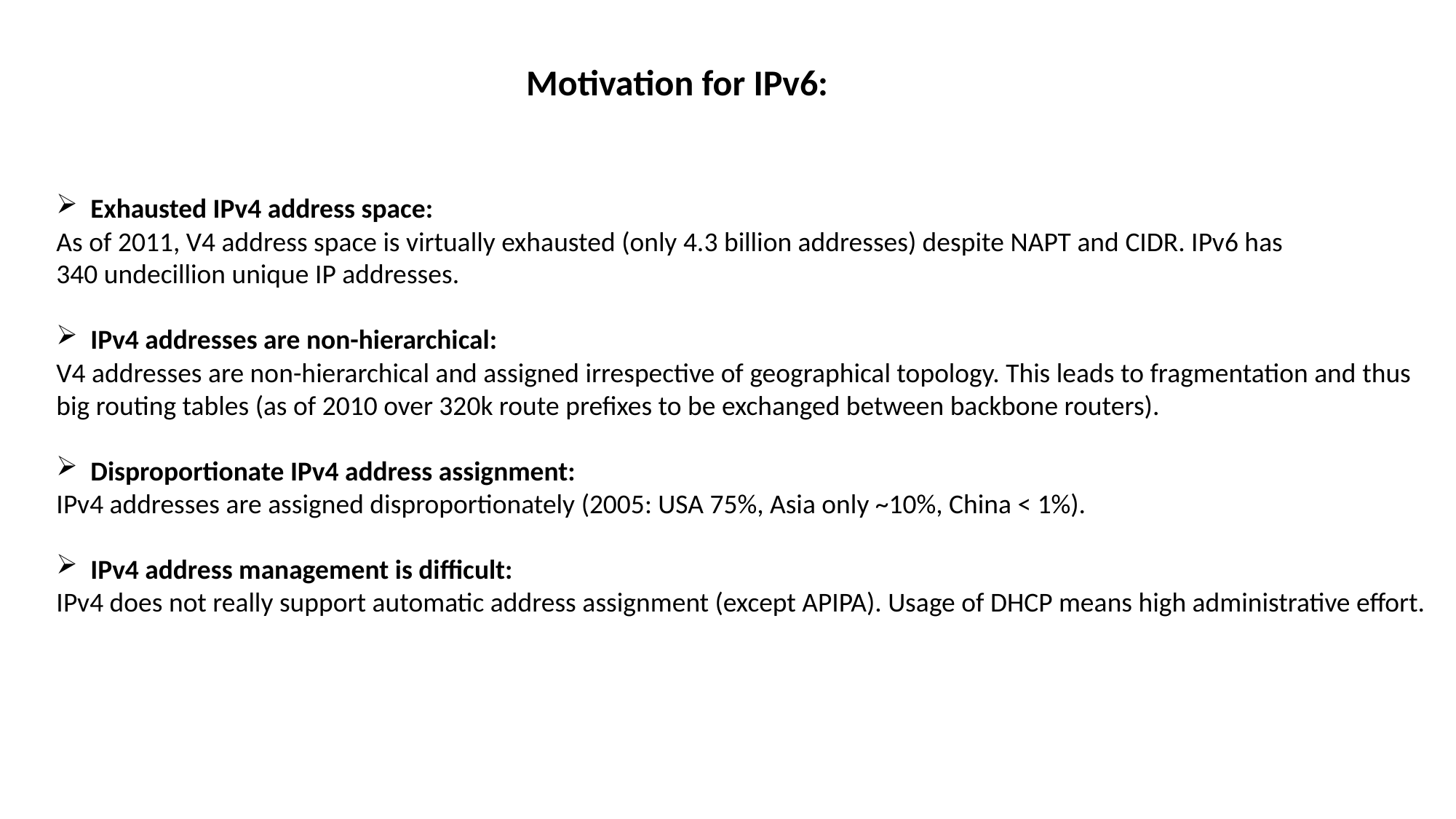

Motivation for IPv6:
Exhausted IPv4 address space:
As of 2011, V4 address space is virtually exhausted (only 4.3 billion addresses) despite NAPT and CIDR. IPv6 has
340 undecillion unique IP addresses.

IPv4 addresses are non-hierarchical:
V4 addresses are non-hierarchical and assigned irrespective of geographical topology. This leads to fragmentation and thus
big routing tables (as of 2010 over 320k route prefixes to be exchanged between backbone routers).

Disproportionate IPv4 address assignment:
IPv4 addresses are assigned disproportionately (2005: USA 75%, Asia only ~10%, China < 1%).

IPv4 address management is difficult:
IPv4 does not really support automatic address assignment (except APIPA). Usage of DHCP means high administrative effort.